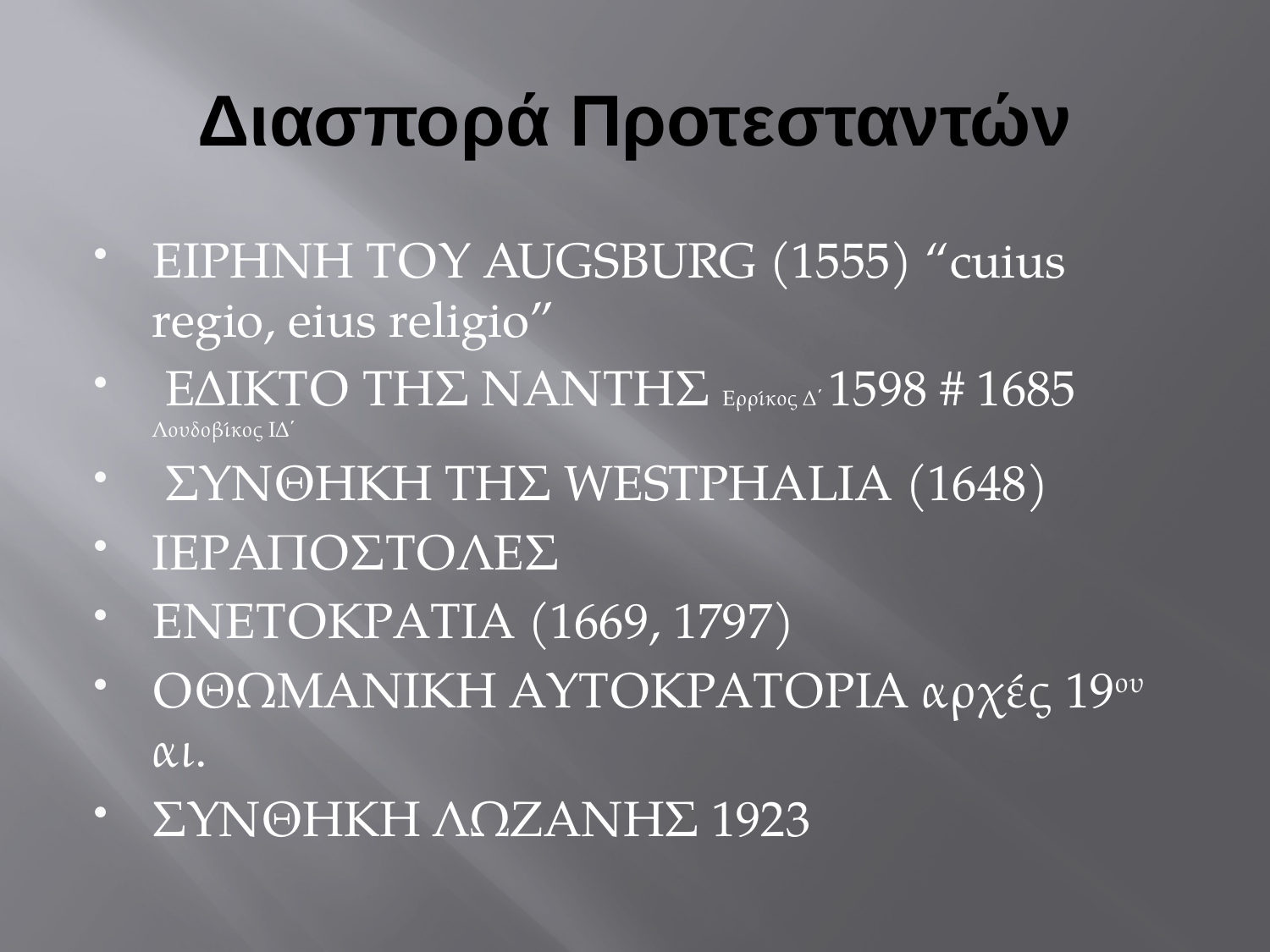

# Διασπορά Προτεσταντών
ΕΙΡΗΝΗ ΤΟΥ AUGSBURG (1555) “cuius regio, eius religio”
 ΕΔΙΚΤΟ ΤΗΣ ΝΑΝΤΗΣ Ερρίκος Δ΄ 1598 # 1685 Λουδοβίκος ΙΔ΄
 ΣΥΝΘΗΚΗ ΤΗΣ WESTPHALIA (1648)
ΙΕΡΑΠΟΣΤΟΛΕΣ
ΕΝΕΤΟΚΡΑΤΙΑ (1669, 1797)
ΟΘΩΜΑΝΙΚΗ ΑΥΤΟΚΡΑΤΟΡΙΑ αρχές 19ου αι.
ΣΥΝΘΗΚΗ ΛΩΖΑΝΗΣ 1923